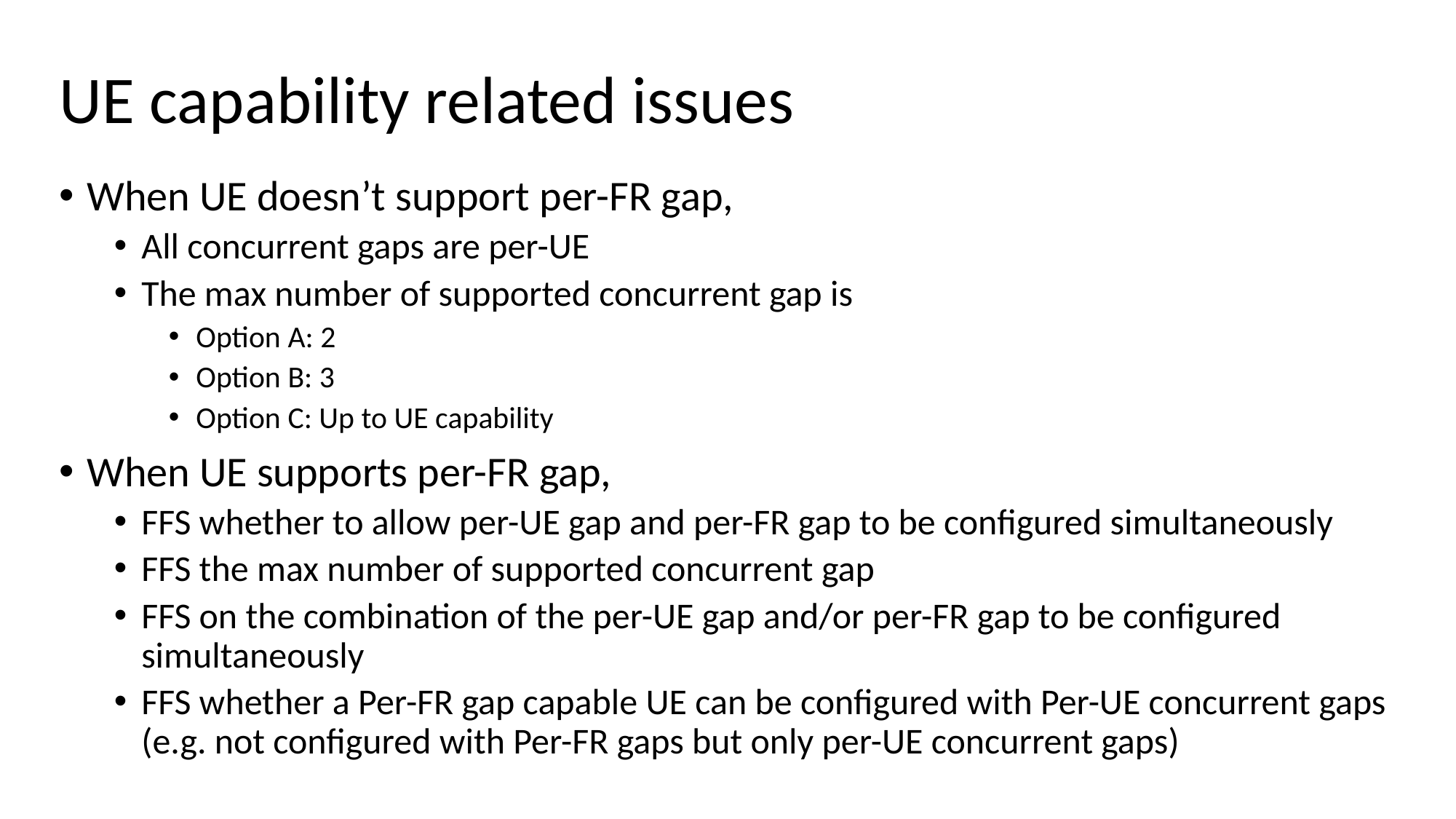

# UE capability related issues
When UE doesn’t support per-FR gap,
All concurrent gaps are per-UE
The max number of supported concurrent gap is
Option A: 2
Option B: 3
Option C: Up to UE capability
When UE supports per-FR gap,
FFS whether to allow per-UE gap and per-FR gap to be configured simultaneously
FFS the max number of supported concurrent gap
FFS on the combination of the per-UE gap and/or per-FR gap to be configured simultaneously
FFS whether a Per-FR gap capable UE can be configured with Per-UE concurrent gaps (e.g. not configured with Per-FR gaps but only per-UE concurrent gaps)